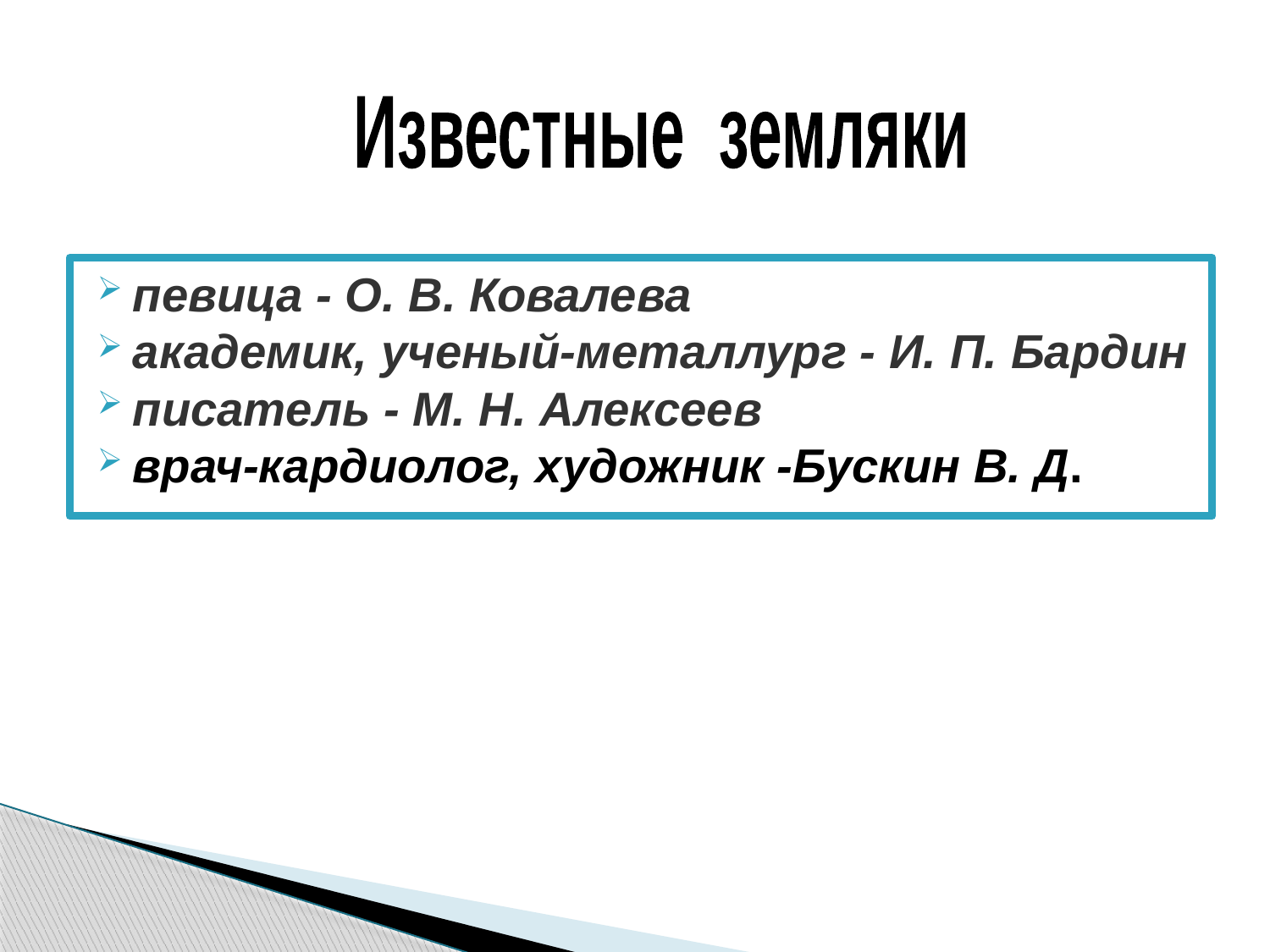

Известные  земляки
певица - О. В. Ковалева
академик, ученый-металлург - И. П. Бардин
писатель - М. Н. Алексеев
врач-кардиолог, художник -Бускин В. Д.